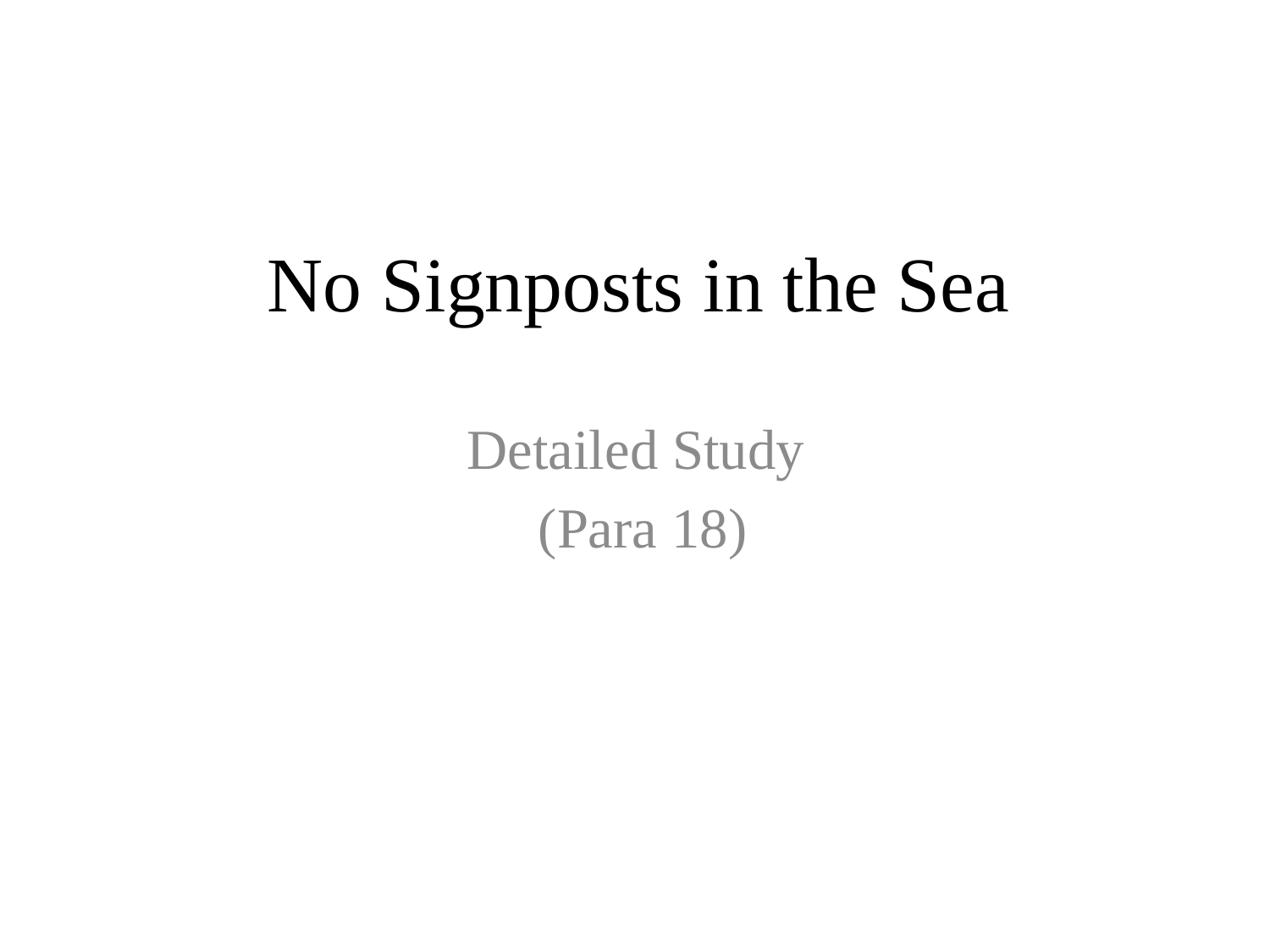

# No Signposts in the Sea
Detailed Study
(Para 18)